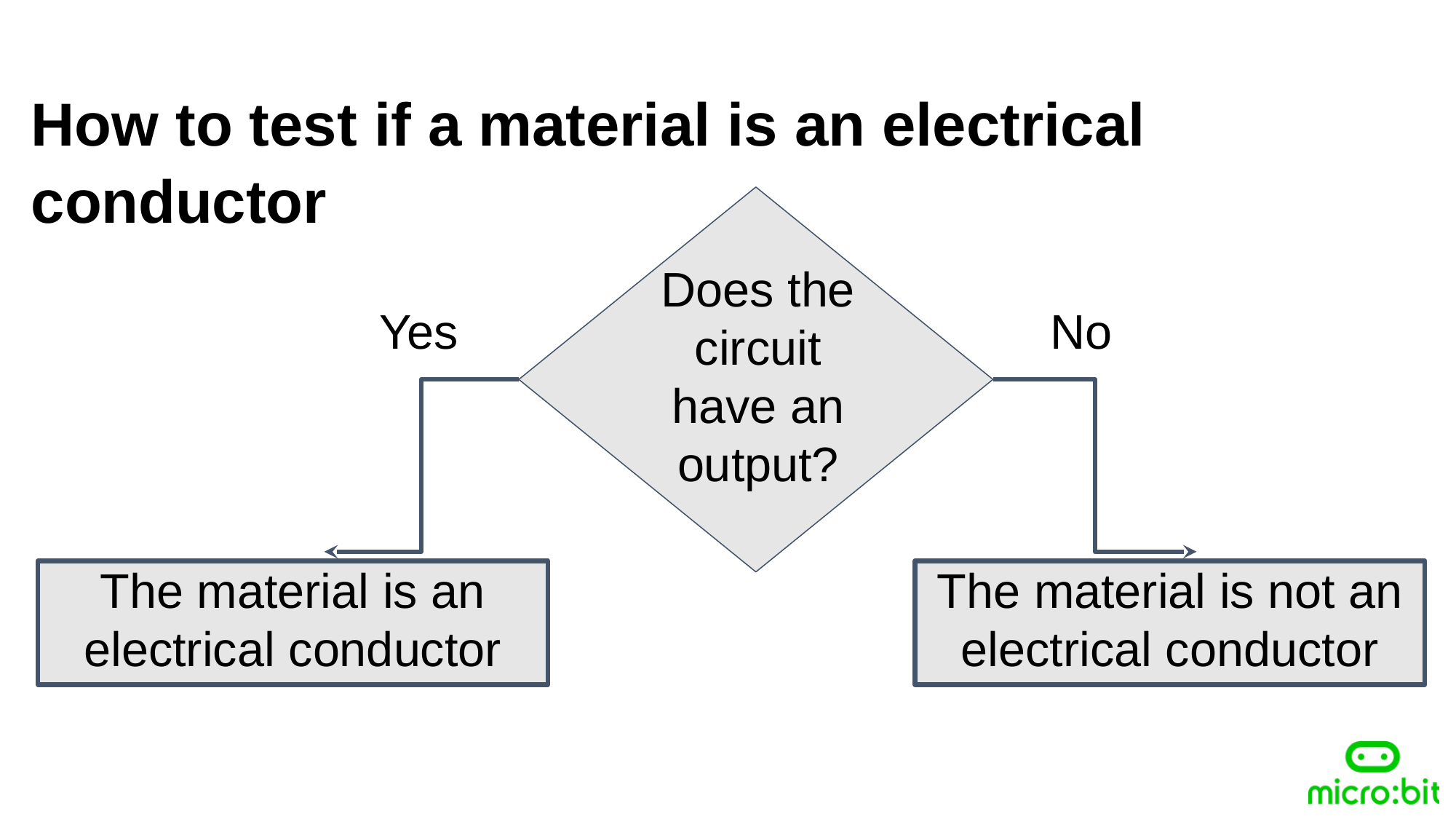

How to test if a material is an electrical conductor

Does the circuit have an output?

Yes
No
The material is an electrical conductor
The material is not an electrical conductor